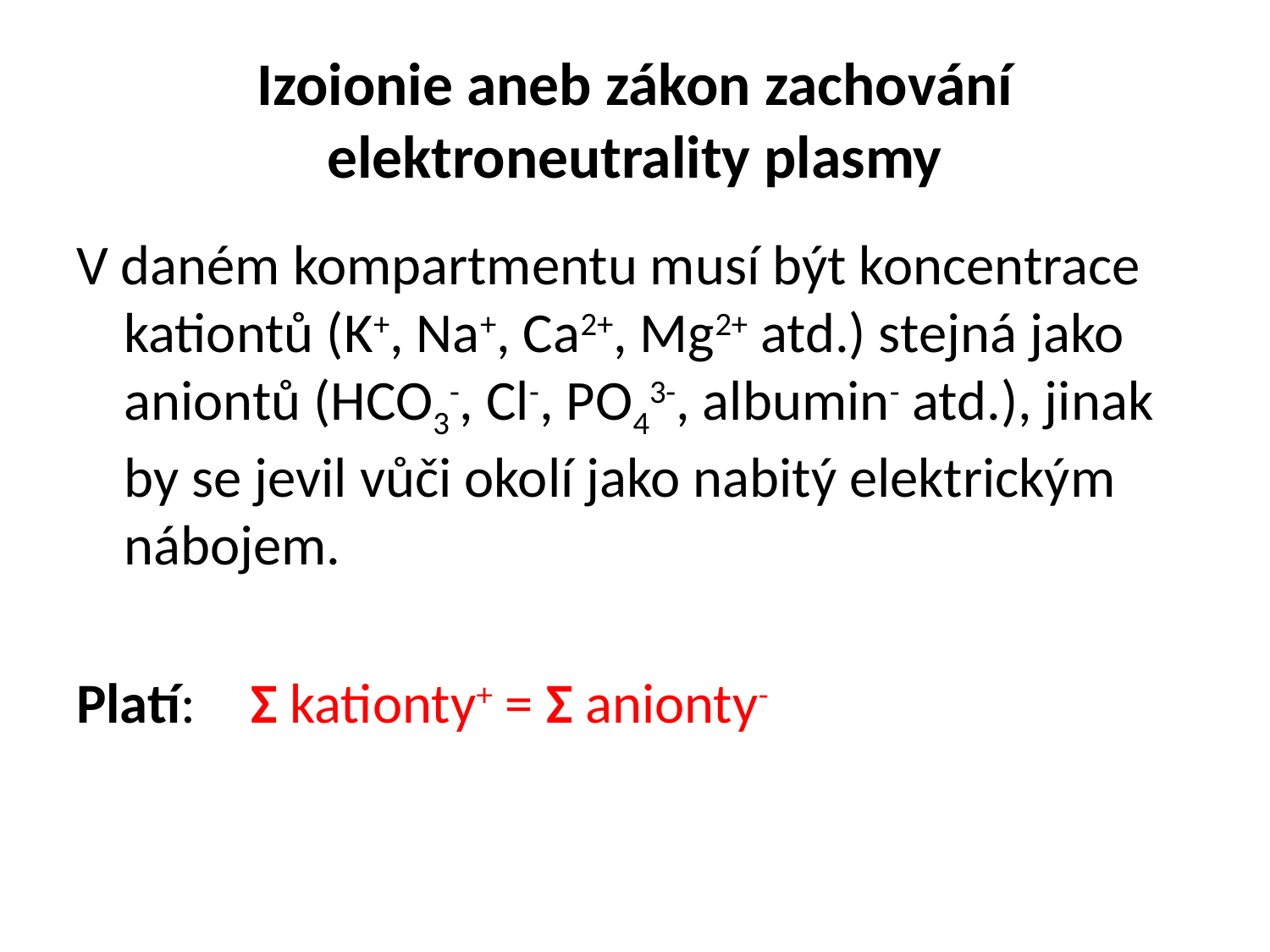

# Izoionie aneb zákon zachování elektroneutrality plasmy
V daném kompartmentu musí být koncentrace kationtů (K+, Na+, Ca2+, Mg2+ atd.) stejná jako aniontů (HCO3-, Cl-, PO43-, albumin- atd.), jinak by se jevil vůči okolí jako nabitý elektrickým nábojem.

Platí: 	Σ kationty+ = Σ anionty-